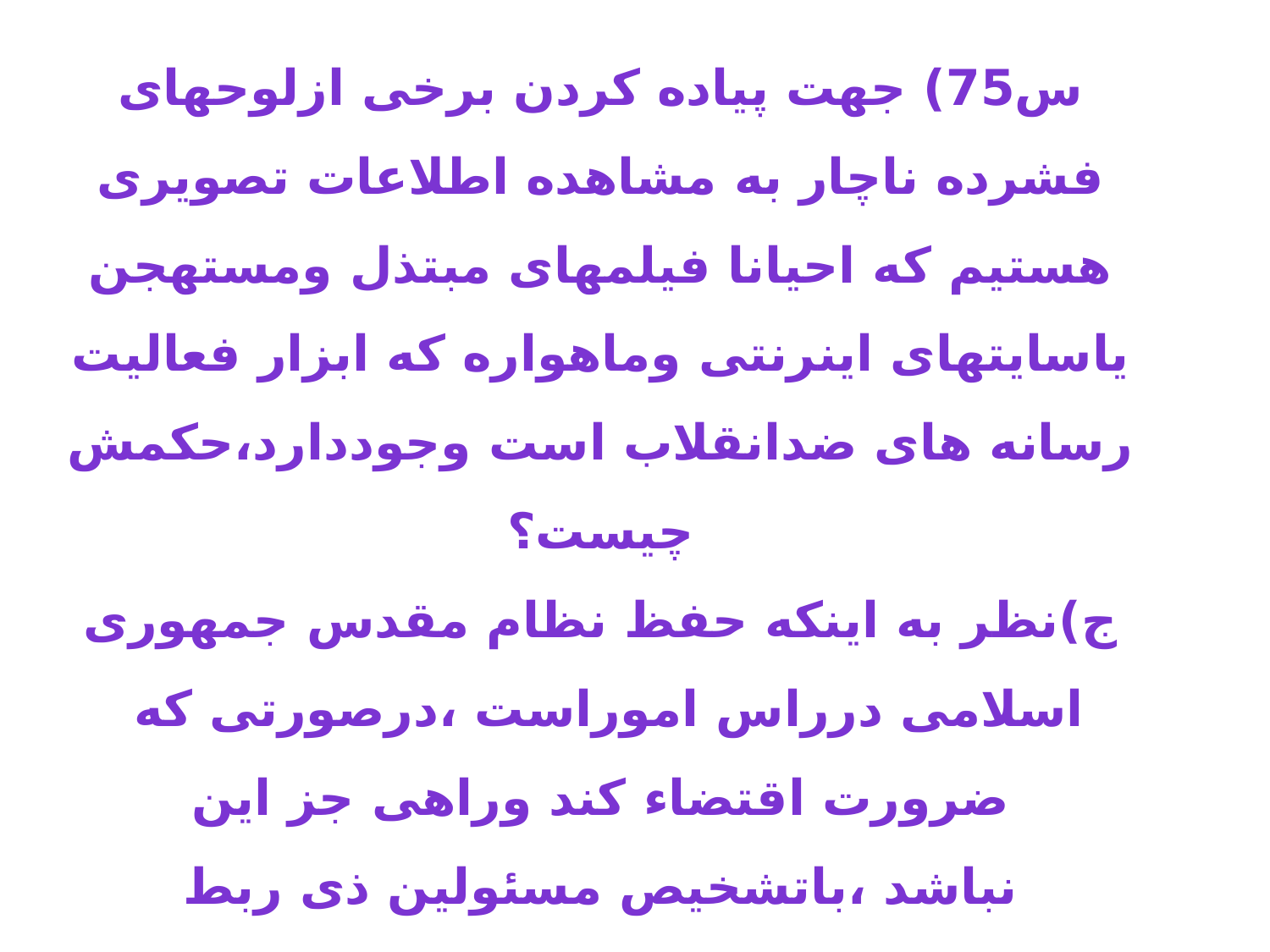

س75) جهت پیاده کردن برخی ازلوحهای فشرده ناچار به مشاهده اطلاعات تصویری هستیم که احیانا فیلمهای مبتذل ومستهجن یاسایتهای اینرنتی وماهواره که ابزار فعالیت رسانه های ضدانقلاب است وجوددارد،حکمش چیست؟
ج)نظر به اینکه حفظ نظام مقدس جمهوری اسلامی درراس اموراست ،درصورتی که  ضرورت اقتضاء کند وراهی جز این نباشد ،باتشخیص مسئولین ذی ربط درحدضرورت اشکال ندارد ،ولی باید به مقدار ضرورت اکتفاء وازنگاه باشهوت ،اشاعه فحشاء ویاافشای اسرار اجتناب گردد.
. (اجوبه،س1397.)